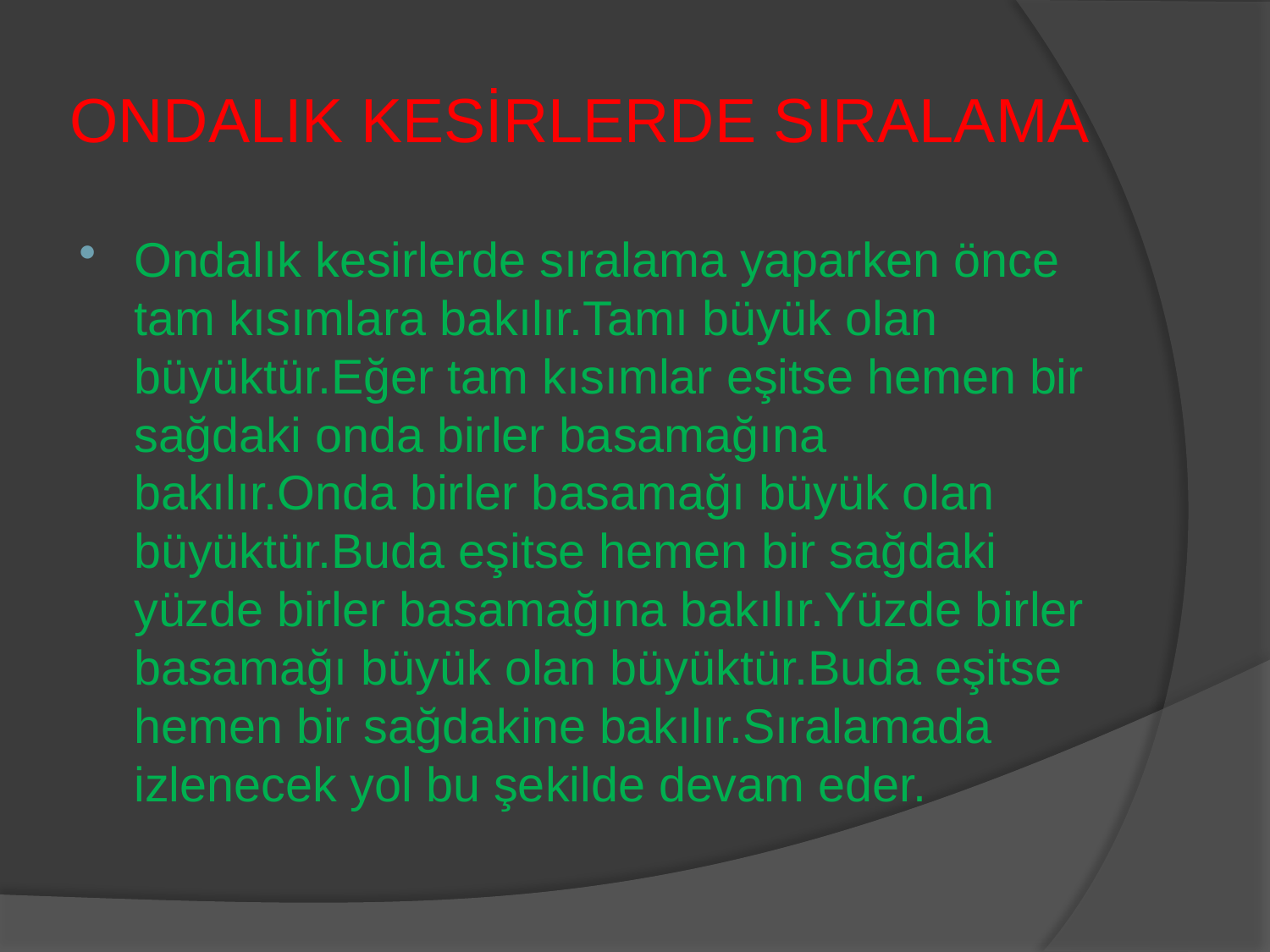

# ONDALIK KESİRLERDE SIRALAMA
Ondalık kesirlerde sıralama yaparken önce tam kısımlara bakılır.Tamı büyük olan büyüktür.Eğer tam kısımlar eşitse hemen bir sağdaki onda birler basamağına bakılır.Onda birler basamağı büyük olan büyüktür.Buda eşitse hemen bir sağdaki yüzde birler basamağına bakılır.Yüzde birler basamağı büyük olan büyüktür.Buda eşitse hemen bir sağdakine bakılır.Sıralamada izlenecek yol bu şekilde devam eder.